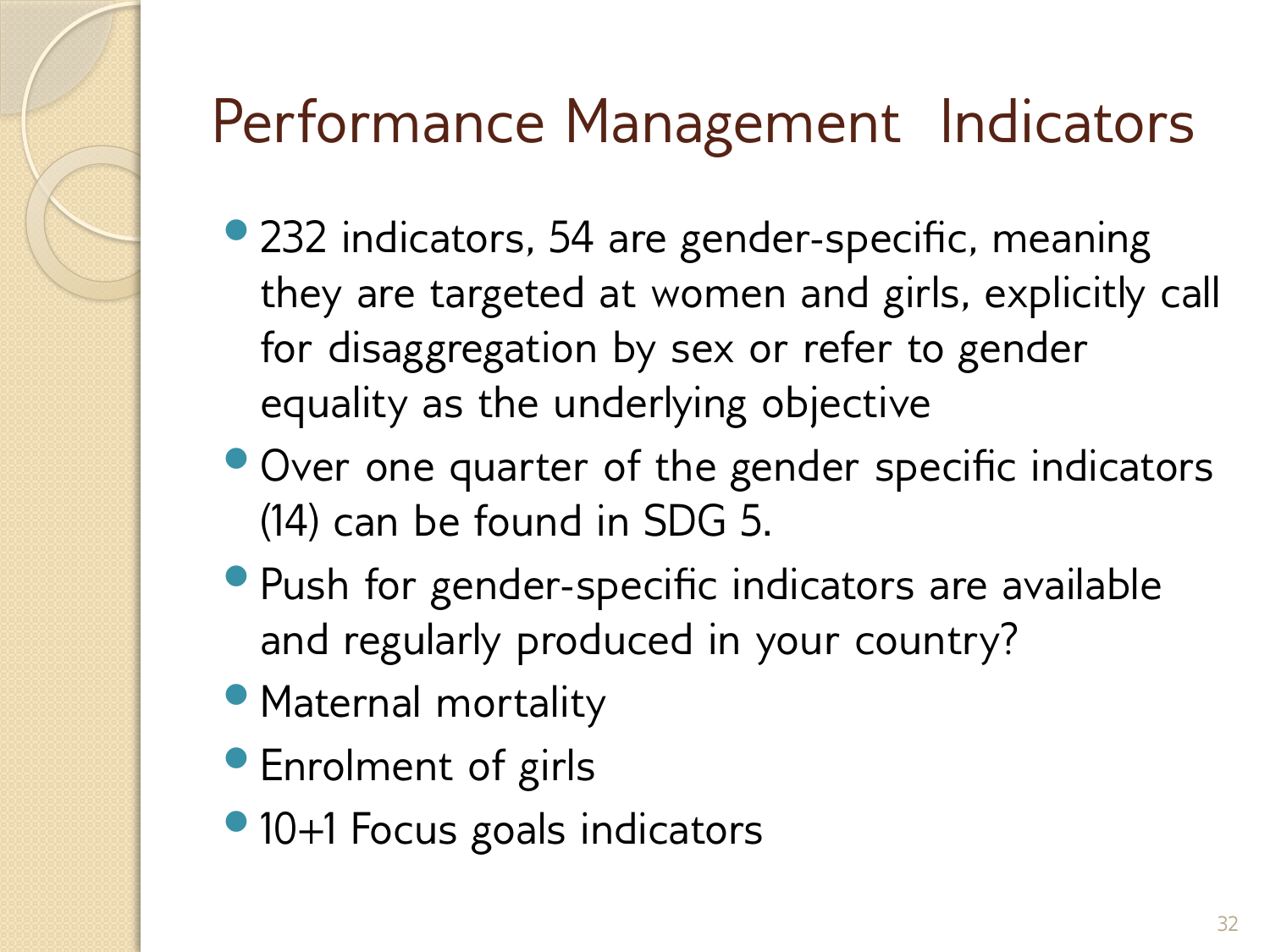

# Performance Management  Indicators
232 indicators, 54 are gender-specific, meaning they are targeted at women and girls, explicitly call for disaggregation by sex or refer to gender equality as the underlying objective
Over one quarter of the gender specific indicators (14) can be found in SDG 5.
Push for gender-specific indicators are available and regularly produced in your country?
Maternal mortality
Enrolment of girls
10+1 Focus goals indicators
32